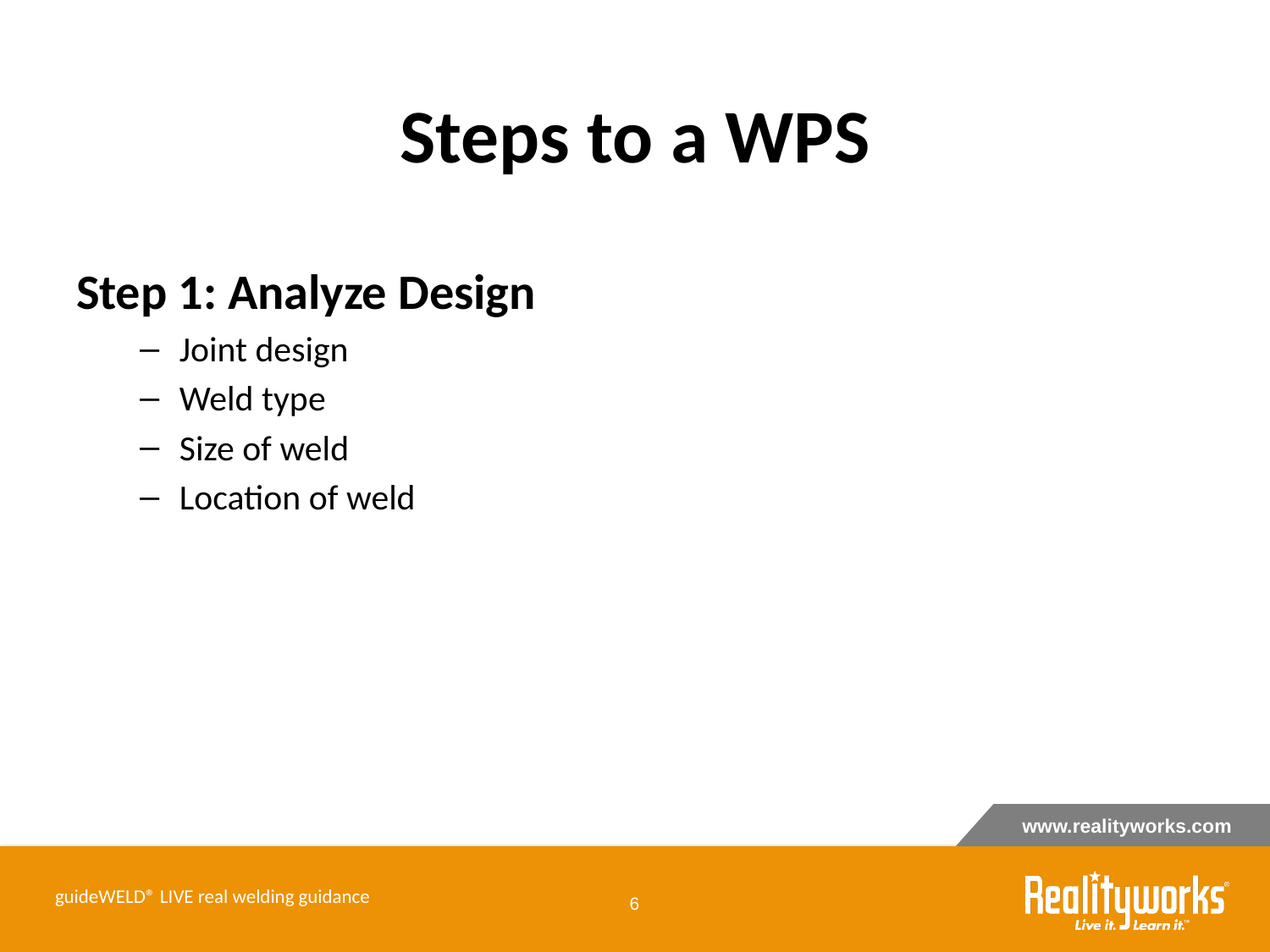

# Steps to a WPS
Step 1: Analyze Design
Joint design
Weld type
Size of weld
Location of weld

guideWELD® LIVE real welding guidance
6